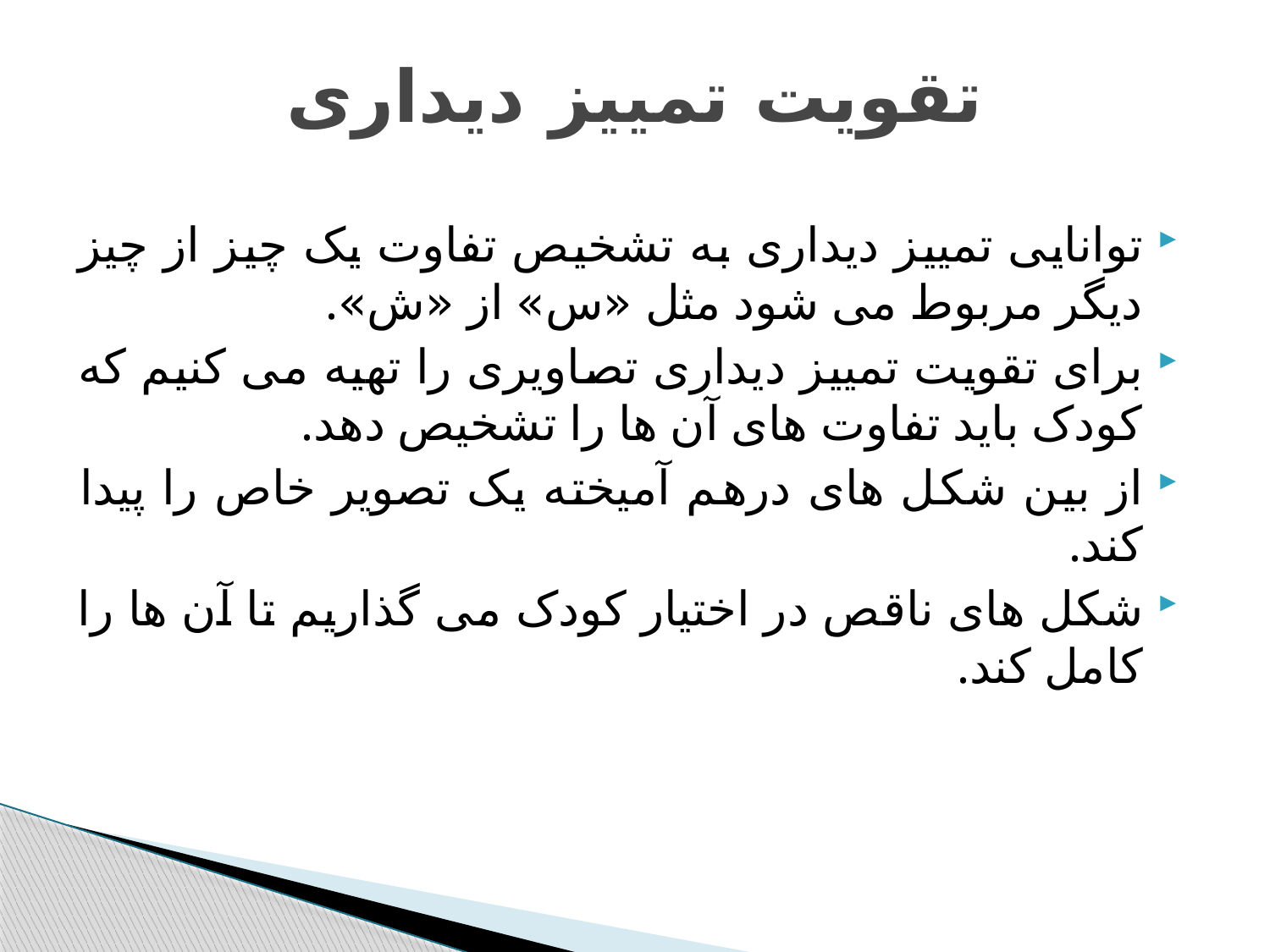

# تقویت تمییز دیداری
توانایی تمییز دیداری به تشخیص تفاوت یک چیز از چیز دیگر مربوط می شود مثل «س» از «ش».
برای تقویت تمییز دیداری تصاویری را تهیه می کنیم که کودک باید تفاوت های آن ها را تشخیص دهد.
از بین شکل های درهم آمیخته یک تصویر خاص را پیدا کند.
شکل های ناقص در اختیار کودک می گذاریم تا آن ها را کامل کند.